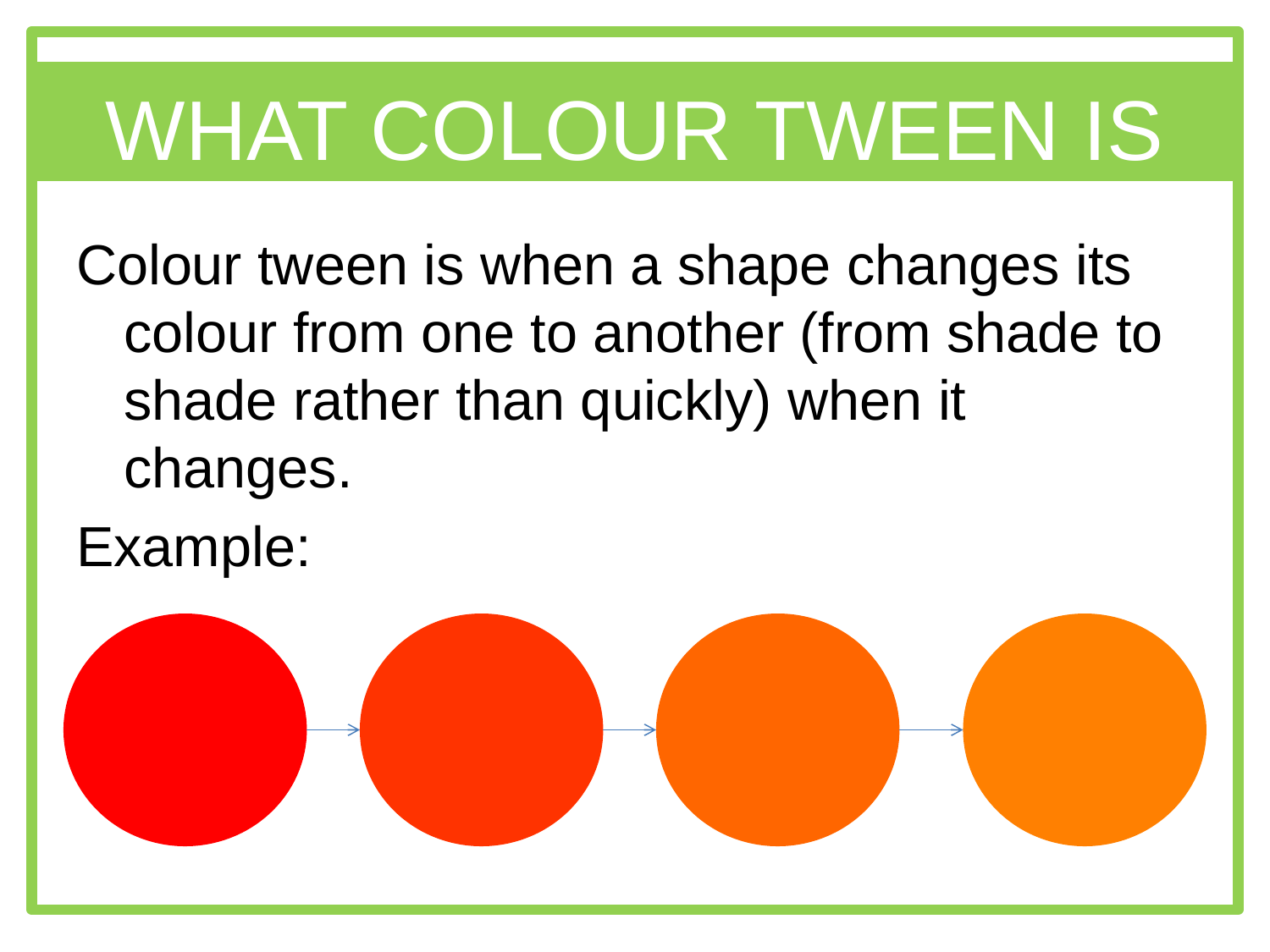

# WHAT COLOUR TWEEN IS
Colour tween is when a shape changes its colour from one to another (from shade to shade rather than quickly) when it changes.
Example: